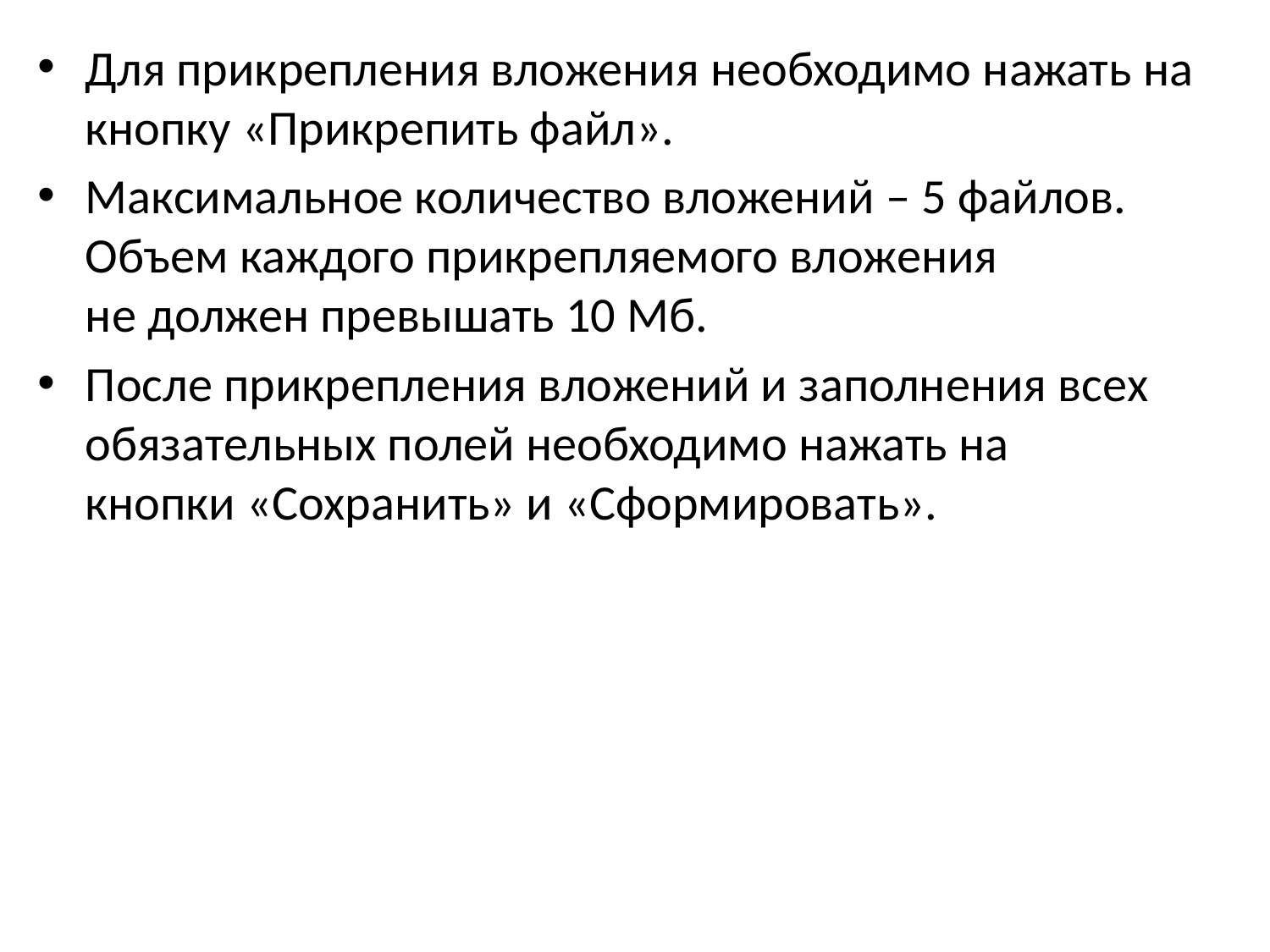

Для прикрепления вложения необходимо нажать на кнопку «Прикрепить файл».
Максимальное количество вложений – 5 файлов. Объем каждого прикрепляемого вложения не должен превышать 10 Мб.
После прикрепления вложений и заполнения всех обязательных полей необходимо нажать на кнопки «Сохранить» и «Сформировать».